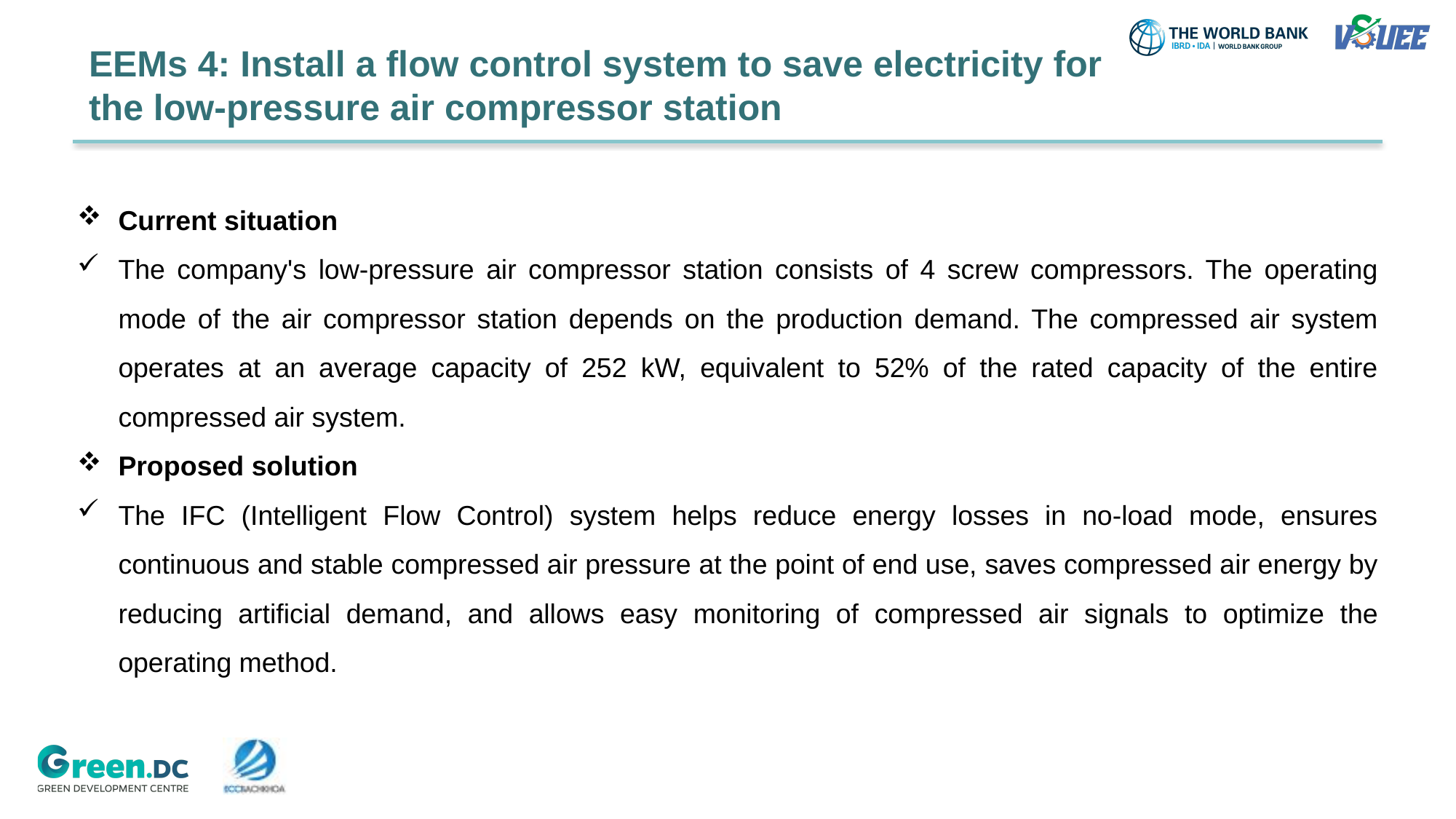

EEMs 4: Install a flow control system to save electricity for the low-pressure air compressor station
Current situation
The company's low-pressure air compressor station consists of 4 screw compressors. The operating mode of the air compressor station depends on the production demand. The compressed air system operates at an average capacity of 252 kW, equivalent to 52% of the rated capacity of the entire compressed air system.
Proposed solution
The IFC (Intelligent Flow Control) system helps reduce energy losses in no-load mode, ensures continuous and stable compressed air pressure at the point of end use, saves compressed air energy by reducing artificial demand, and allows easy monitoring of compressed air signals to optimize the operating method.